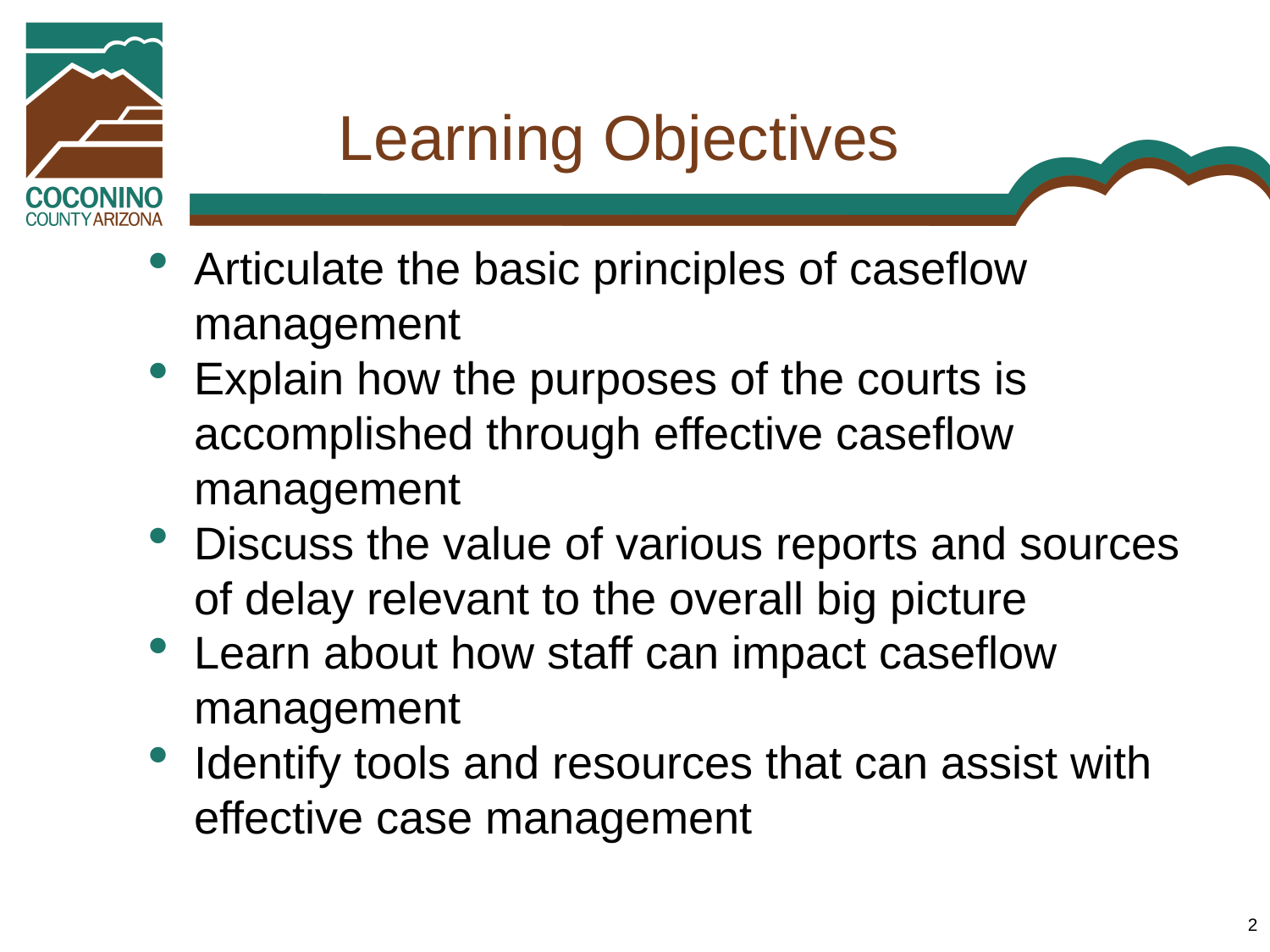

# Learning Objectives
Articulate the basic principles of caseflow management
Explain how the purposes of the courts is accomplished through effective caseflow management
Discuss the value of various reports and sources of delay relevant to the overall big picture
Learn about how staff can impact caseflow management
Identify tools and resources that can assist with effective case management